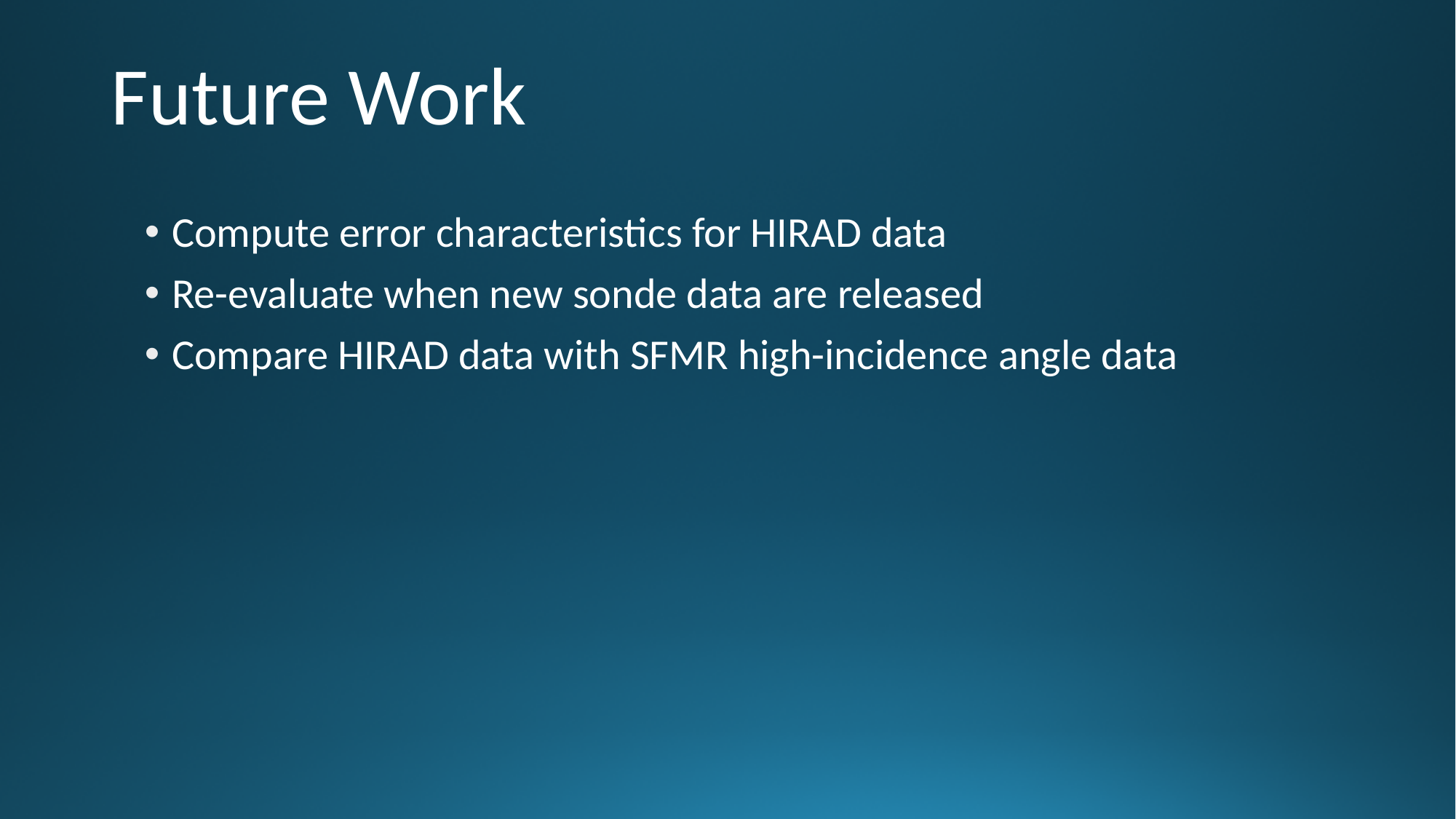

# Future Work
Compute error characteristics for HIRAD data
Re-evaluate when new sonde data are released
Compare HIRAD data with SFMR high-incidence angle data